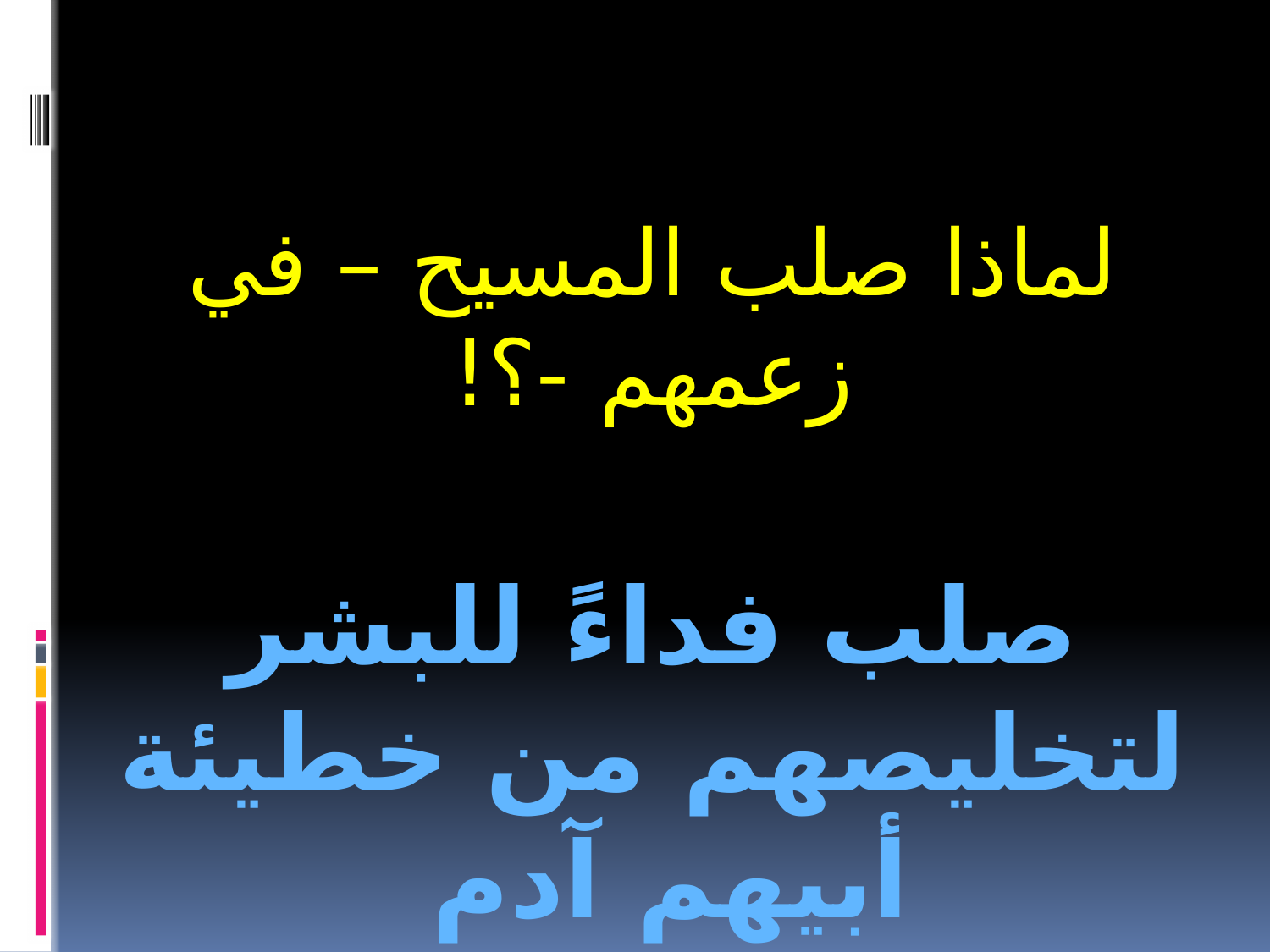

لماذا صلب المسيح – في زعمهم -؟!

صلب فداءً للبشر لتخليصهم من خطيئة أبيهم آدم